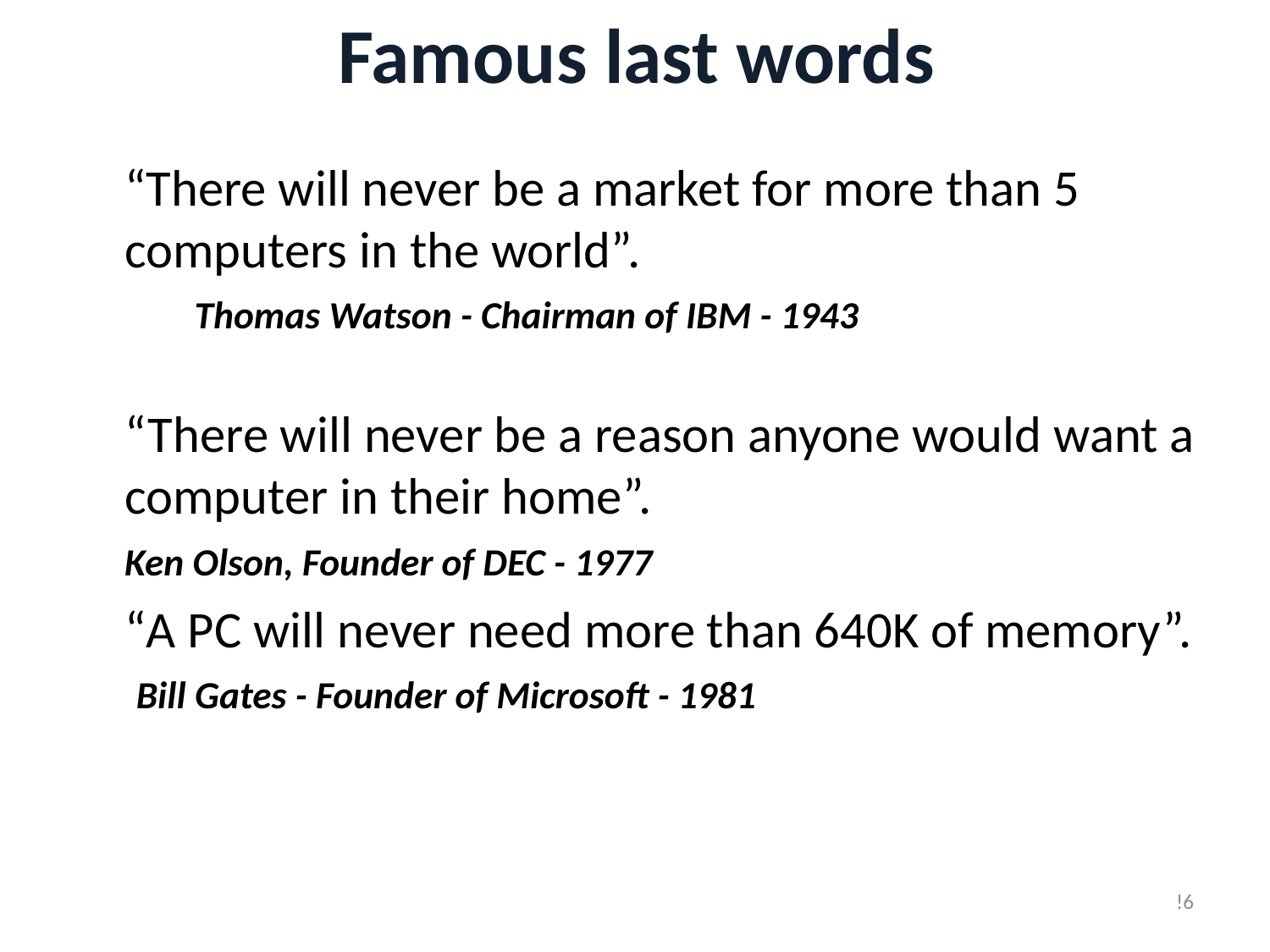

# Famous last words
	“There will never be a market for more than 5 computers in the world”.
	      Thomas Watson - Chairman of IBM - 1943
“There will never be a reason anyone would want a computer in their home”.
			Ken Olson, Founder of DEC - 1977
	“A PC will never need more than 640K of memory”.
		 Bill Gates - Founder of Microsoft - 1981
!6